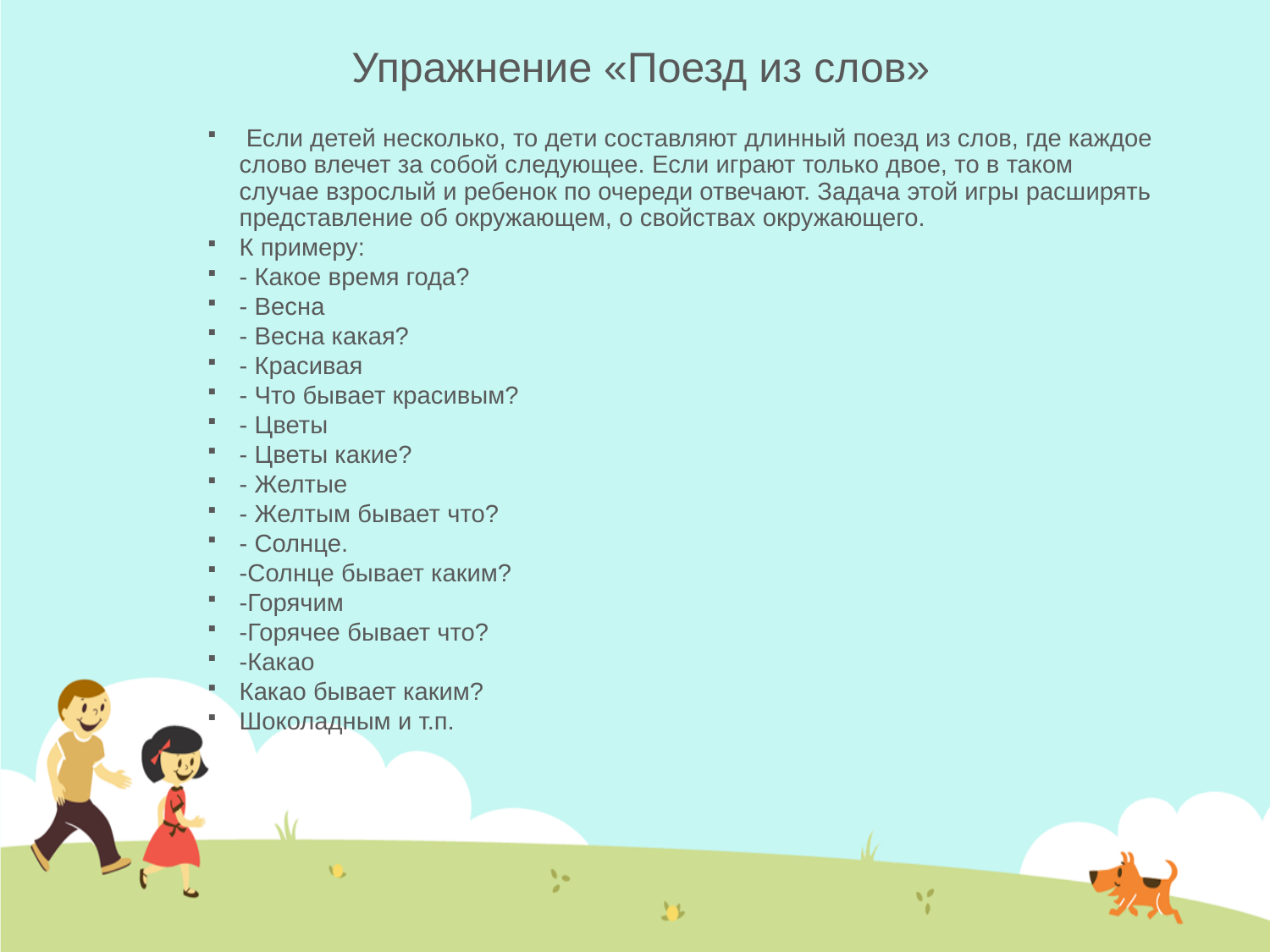

# Упражнение «Поезд из слов»
 Если детей несколько, то дети составляют длинный поезд из слов, где каждое слово влечет за собой следующее. Если играют только двое, то в таком случае взрослый и ребенок по очереди отвечают. Задача этой игры расширять представление об окружающем, о свойствах окружающего.
К примеру:
- Какое время года?
- Весна
- Весна какая?
- Красивая
- Что бывает красивым?
- Цветы
- Цветы какие?
- Желтые
- Желтым бывает что?
- Солнце.
-Солнце бывает каким?
-Горячим
-Горячее бывает что?
-Какао
Какао бывает каким?
Шоколадным и т.п.